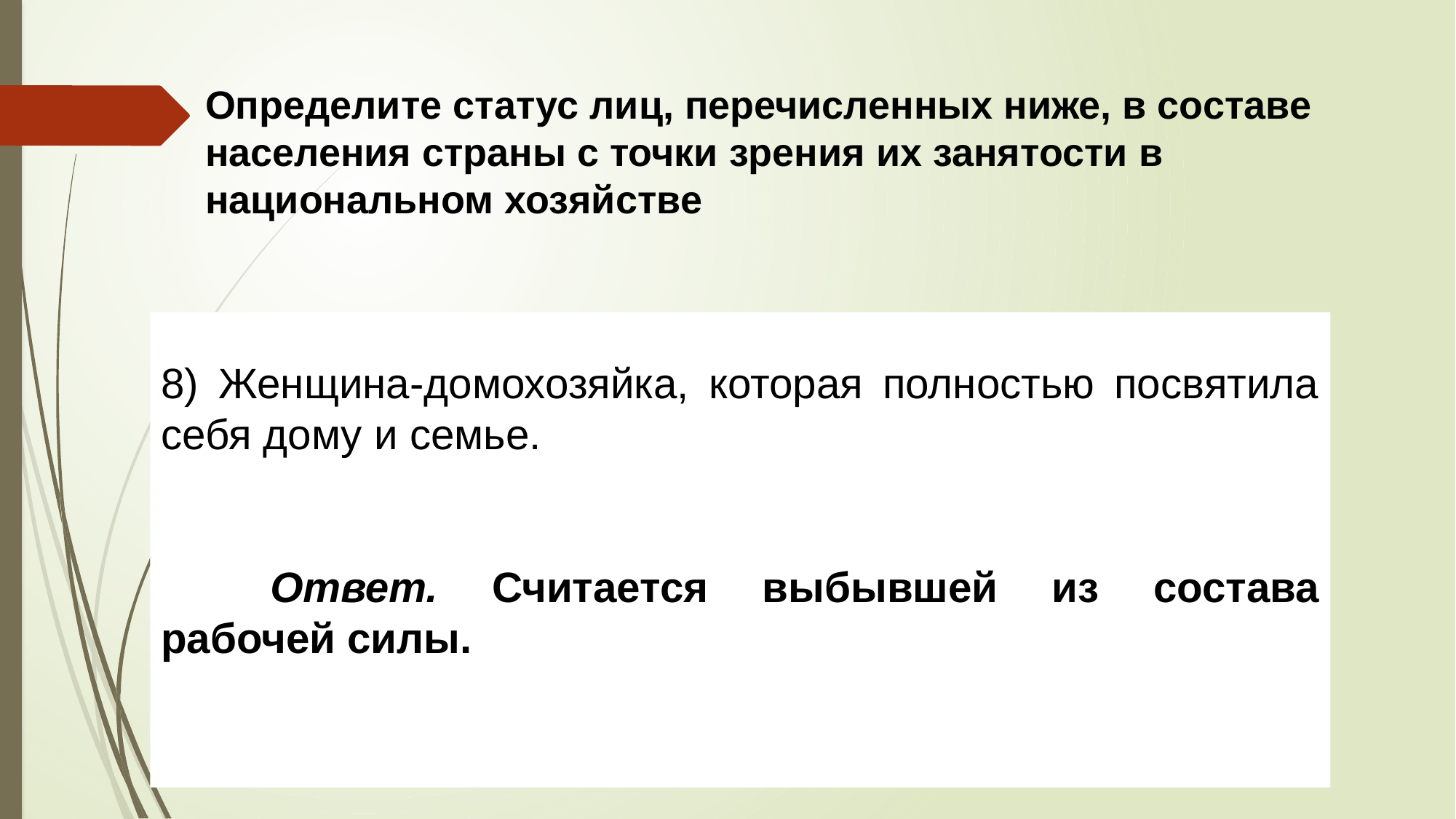

# Определите статус лиц, перечисленных ниже, в составе населения страны с точки зрения их занятости в национальном хозяйстве

8) Женщина-домохозяйка, которая полностью посвятила себя дому и семье.

	Ответ. Считается выбывшей из состава рабочей силы.